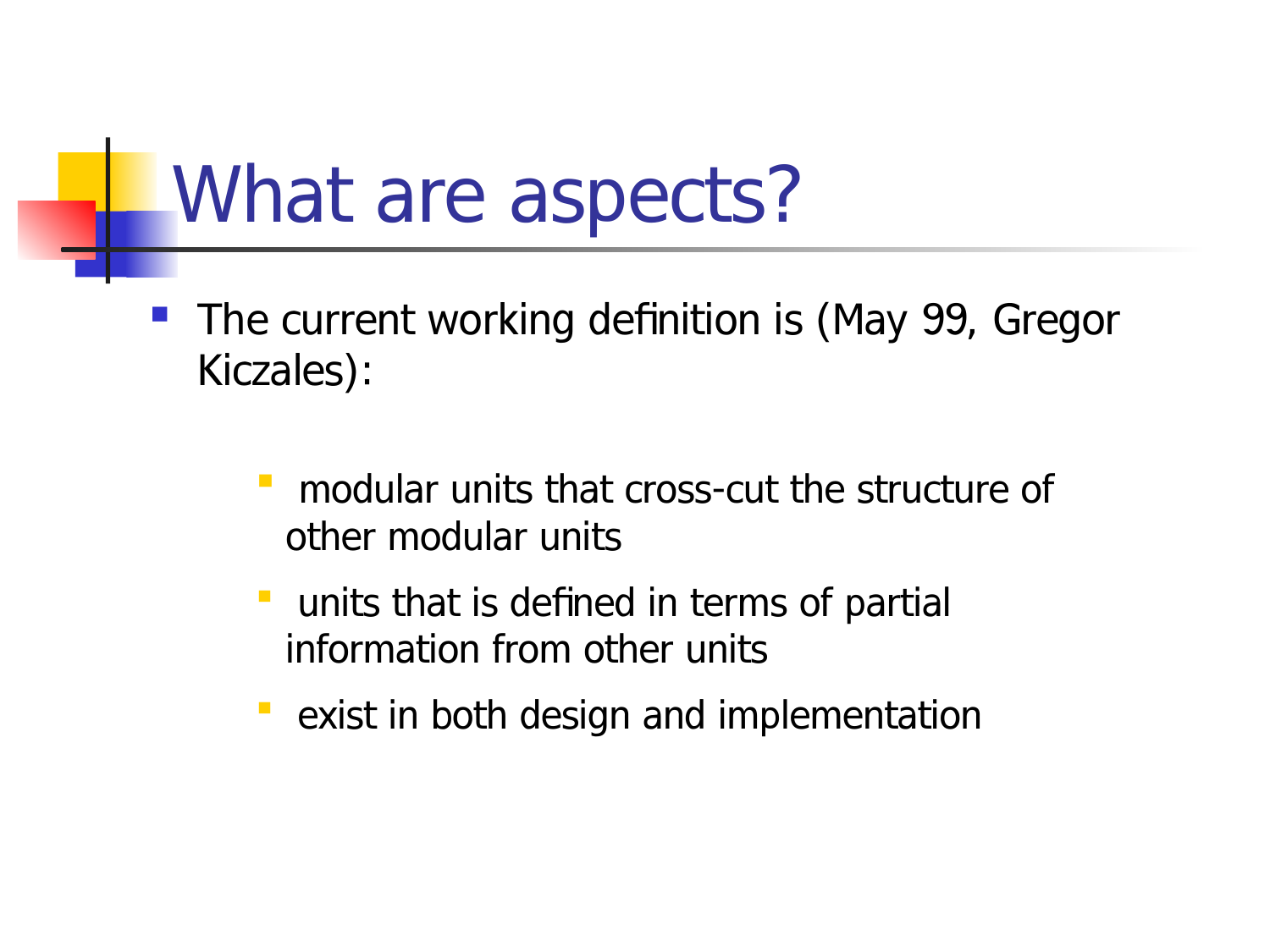

# What are aspects?
The current working definition is (May 99, Gregor Kiczales):

 modular units that cross-cut the structure of other modular units
 units that is defined in terms of partial information from other units
 exist in both design and implementation